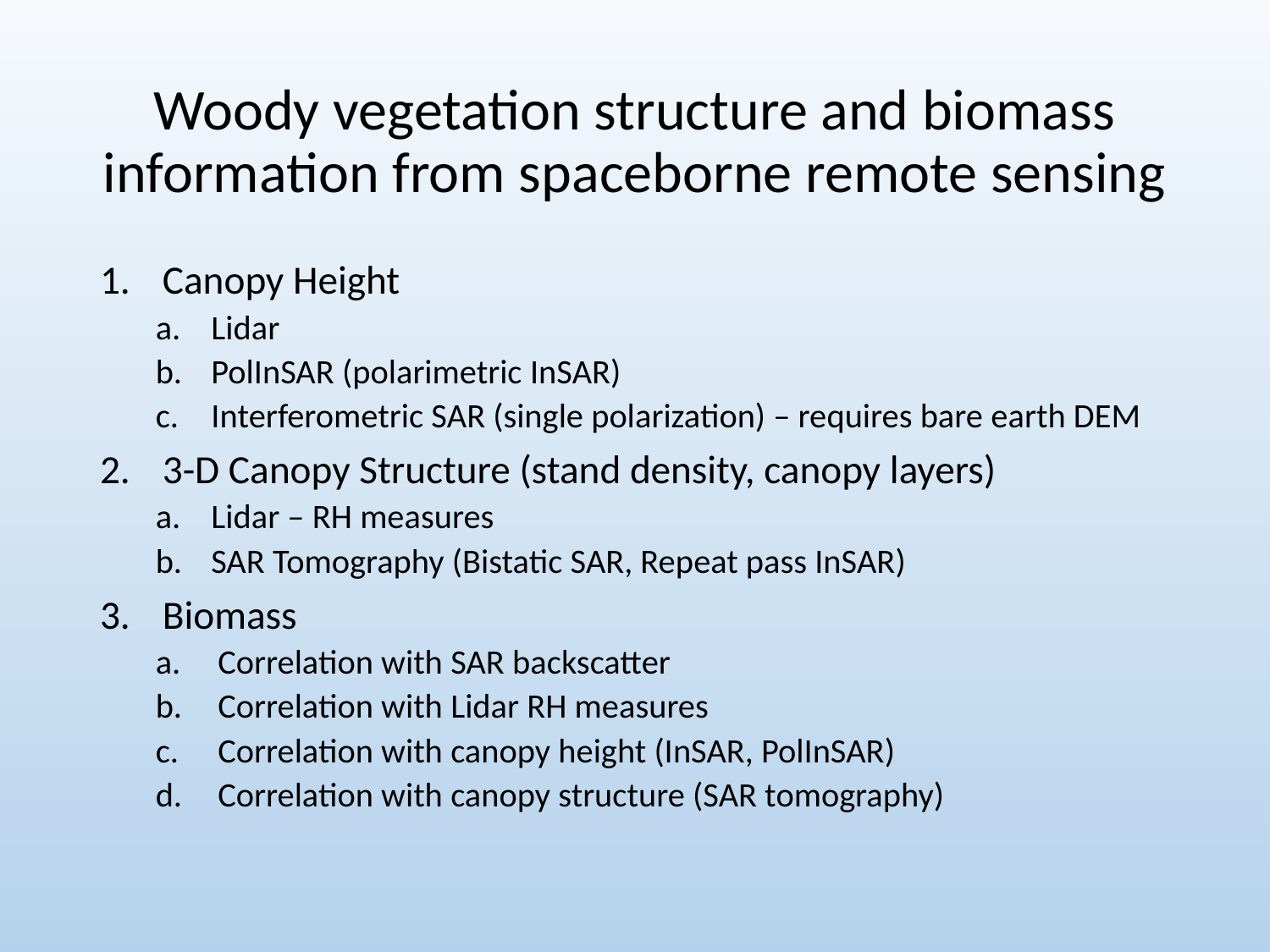

# Woody vegetation structure and biomass information from spaceborne remote sensing
Canopy Height
Lidar
PolInSAR (polarimetric InSAR)
Interferometric SAR (single polarization) – requires bare earth DEM
3-D Canopy Structure (stand density, canopy layers)
Lidar – RH measures
SAR Tomography (Bistatic SAR, Repeat pass InSAR)
Biomass
Correlation with SAR backscatter
Correlation with Lidar RH measures
Correlation with canopy height (InSAR, PolInSAR)
Correlation with canopy structure (SAR tomography)